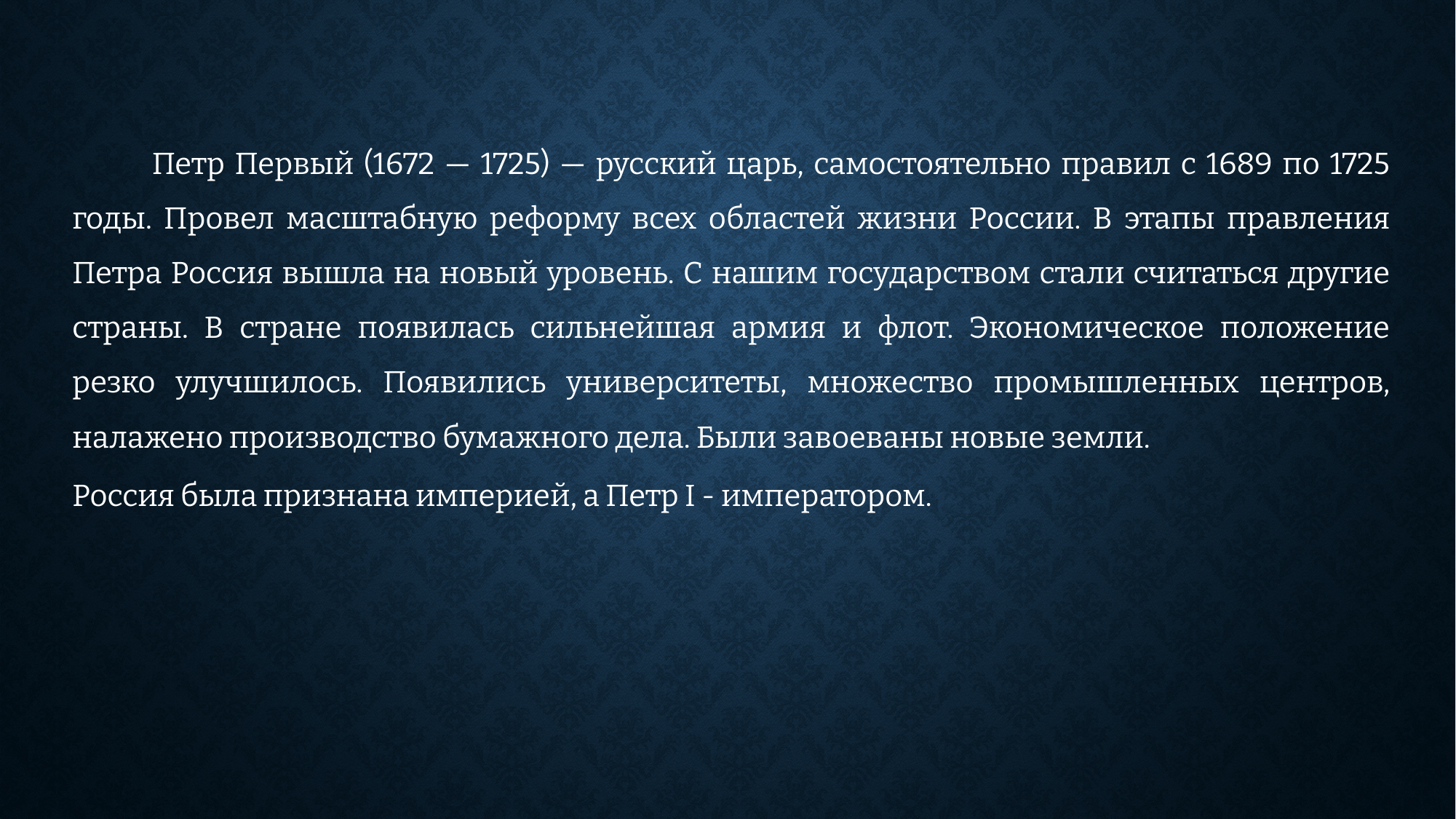

Петр Первый (1672 — 1725) — русский царь, самостоятельно правил с 1689 по 1725 годы. Провел масштабную реформу всех областей жизни России. В этапы правления Петра Россия вышла на новый уровень. С нашим государством стали считаться другие страны. В стране появилась сильнейшая армия и флот. Экономическое положение резко улучшилось. Появились университеты, множество промышленных центров, налажено производство бумажного дела. Были завоеваны новые земли.
Россия была признана империей, а Петр I - императором.